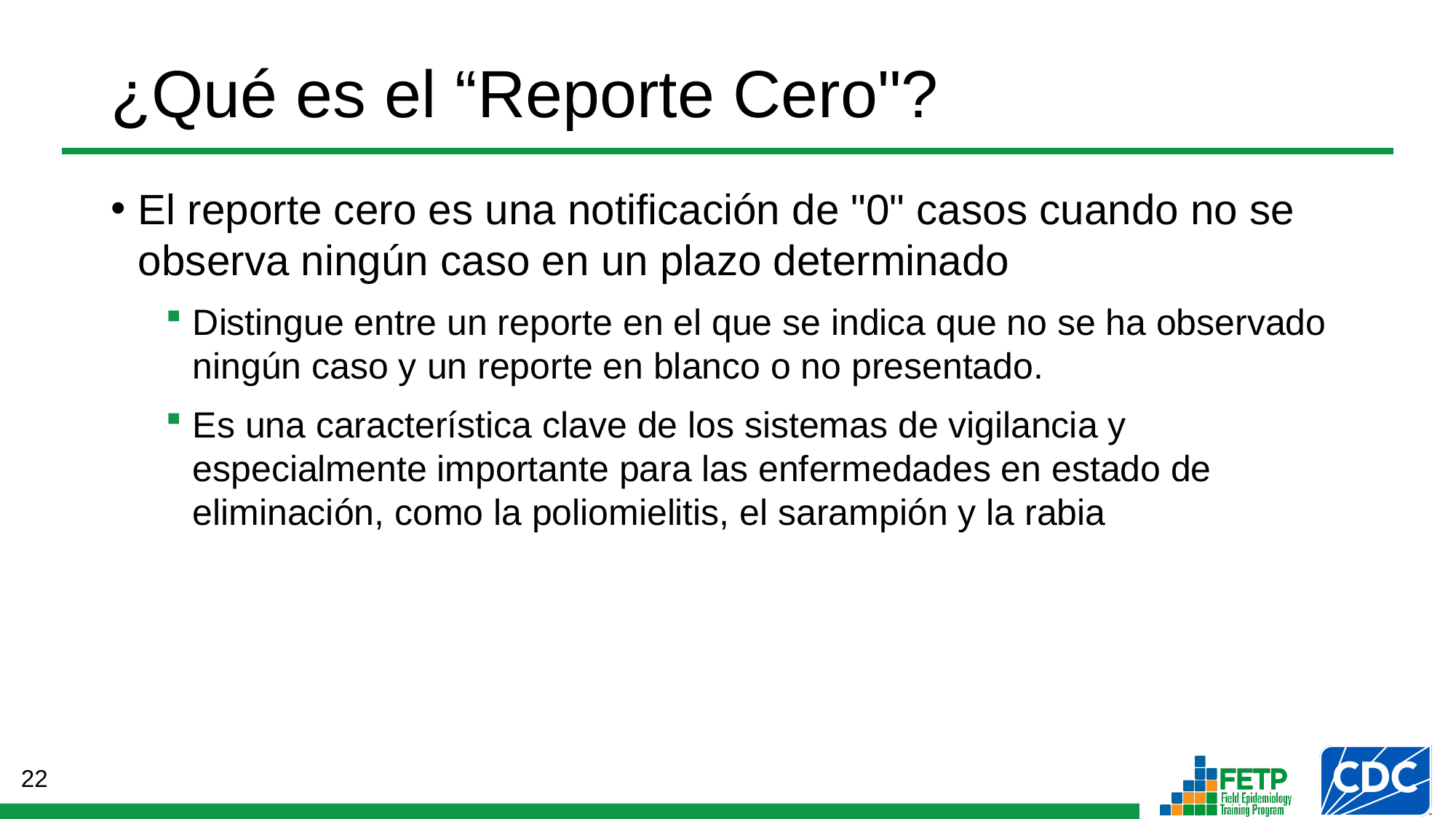

# ¿Qué es el “Reporte Cero"?
El reporte cero es una notificación de "0" casos cuando no se observa ningún caso en un plazo determinado
Distingue entre un reporte en el que se indica que no se ha observado ningún caso y un reporte en blanco o no presentado.
Es una característica clave de los sistemas de vigilancia y especialmente importante para las enfermedades en estado de eliminación, como la poliomielitis, el sarampión y la rabia